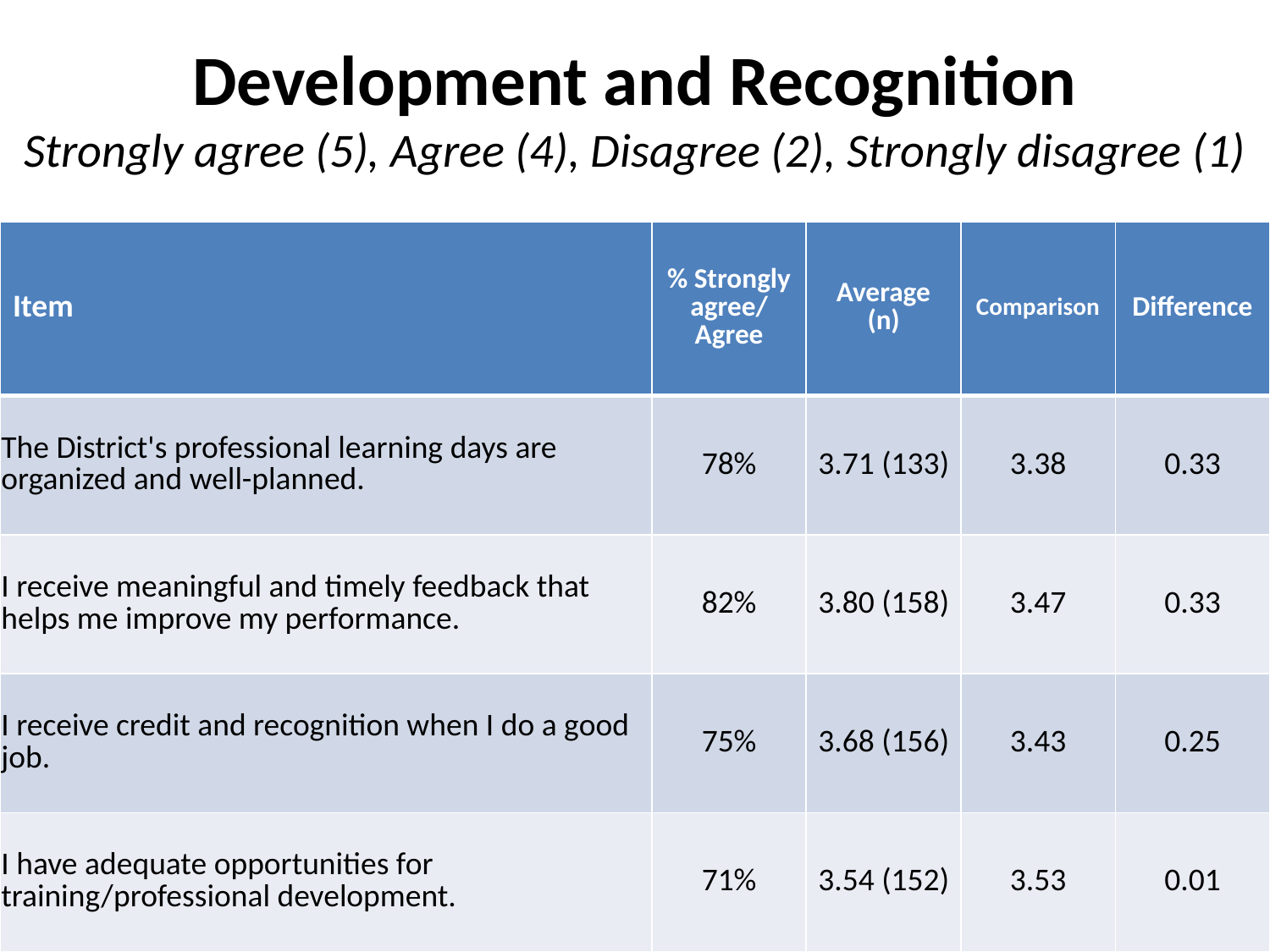

# Development and Recognition Strongly agree (5), Agree (4), Disagree (2), Strongly disagree (1)
| Item | % Strongly agree/ Agree | Average (n) | Comparison | Difference |
| --- | --- | --- | --- | --- |
| The District's professional learning days are organized and well-planned. | 78% | 3.71 (133) | 3.38 | 0.33 |
| I receive meaningful and timely feedback that helps me improve my performance. | 82% | 3.80 (158) | 3.47 | 0.33 |
| I receive credit and recognition when I do a good job. | 75% | 3.68 (156) | 3.43 | 0.25 |
| I have adequate opportunities for training/professional development. | 71% | 3.54 (152) | 3.53 | 0.01 |